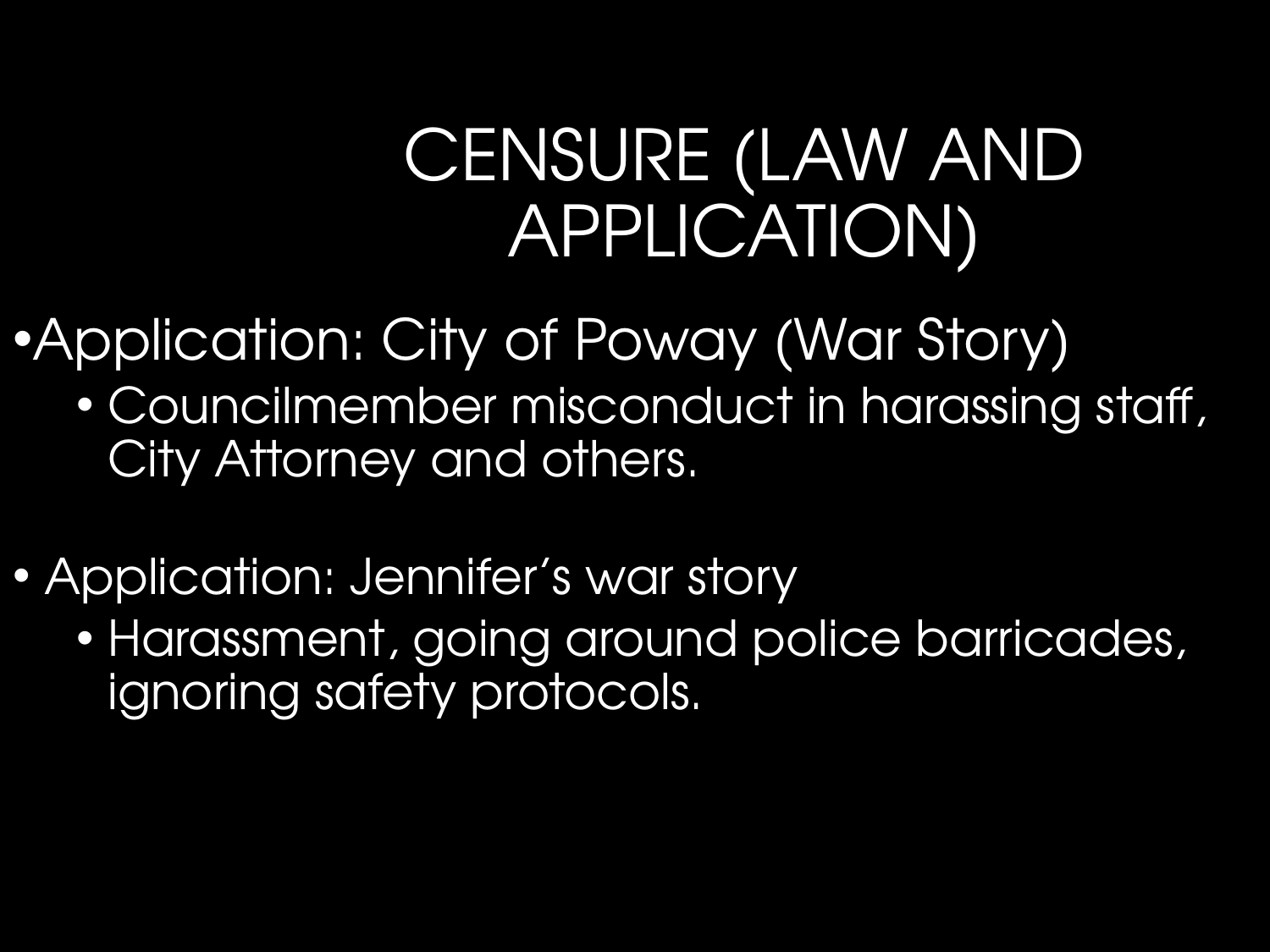

# CENSURE (Law and Application)
Application: City of Poway (War Story)
Councilmember misconduct in harassing staff, City Attorney and others.

Application: Jennifer’s war story
Harassment, going around police barricades, ignoring safety protocols.